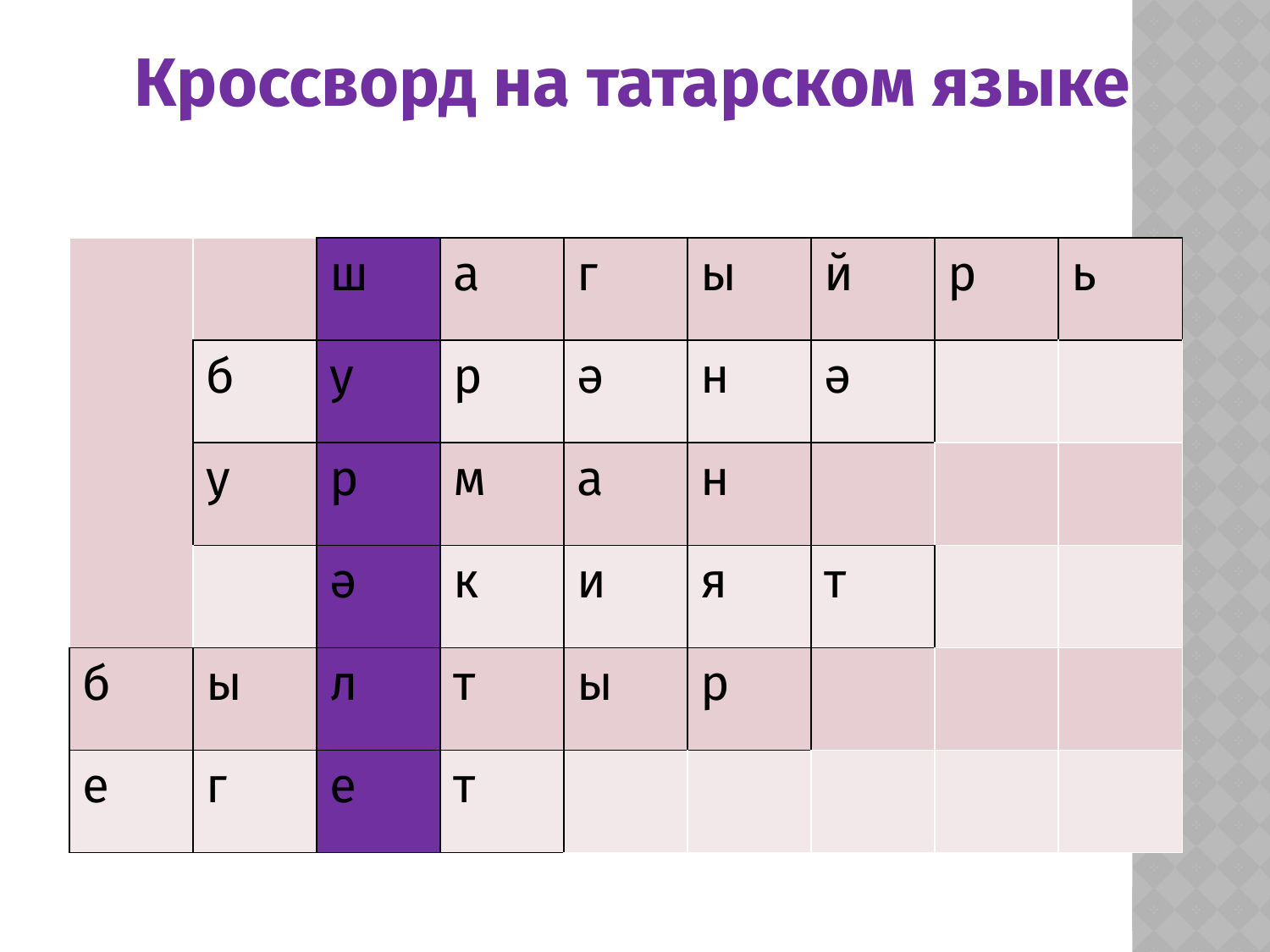

Кроссворд на татарском языке

|  |  | ш | а | г | ы | й | р | ь |
| --- | --- | --- | --- | --- | --- | --- | --- | --- |
|  | б | у | р | ә | н | ә |  |  |
|  | у | р | м | а | н |  |  |  |
|  |  | ә | к | и | я | т |  |  |
| б | ы | л | т | ы | р |  |  |  |
| е | г | е | т |  |  |  |  |  |